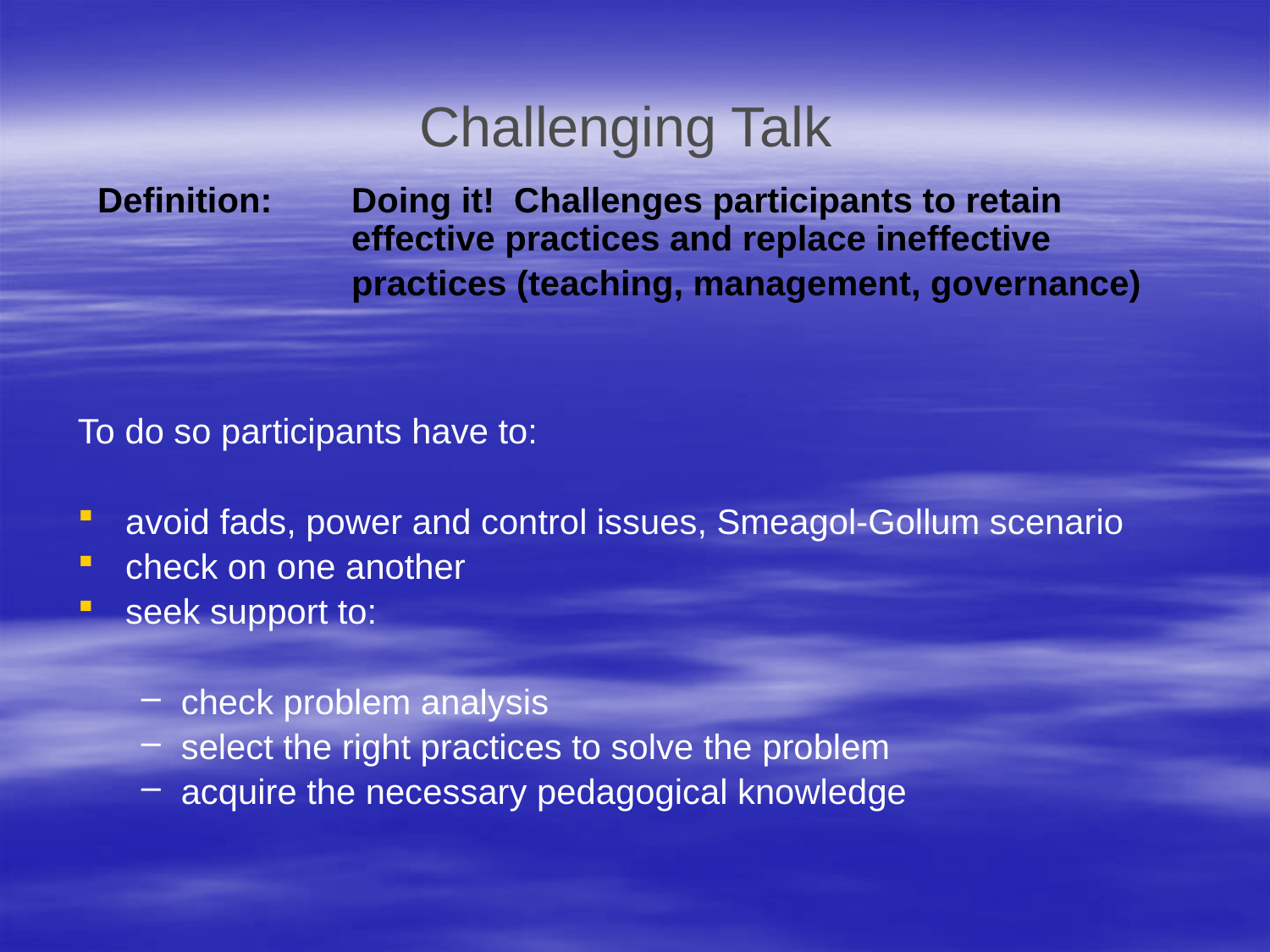

# Challenging Talk
Definition:  	Doing it!  Challenges participants to retain 			effective practices and replace ineffective
		practices (teaching, management, governance)

To do so participants have to:

avoid fads, power and control issues, Smeagol-Gollum scenario
check on one another
seek support to:

check problem analysis
select the right practices to solve the problem
acquire the necessary pedagogical knowledge